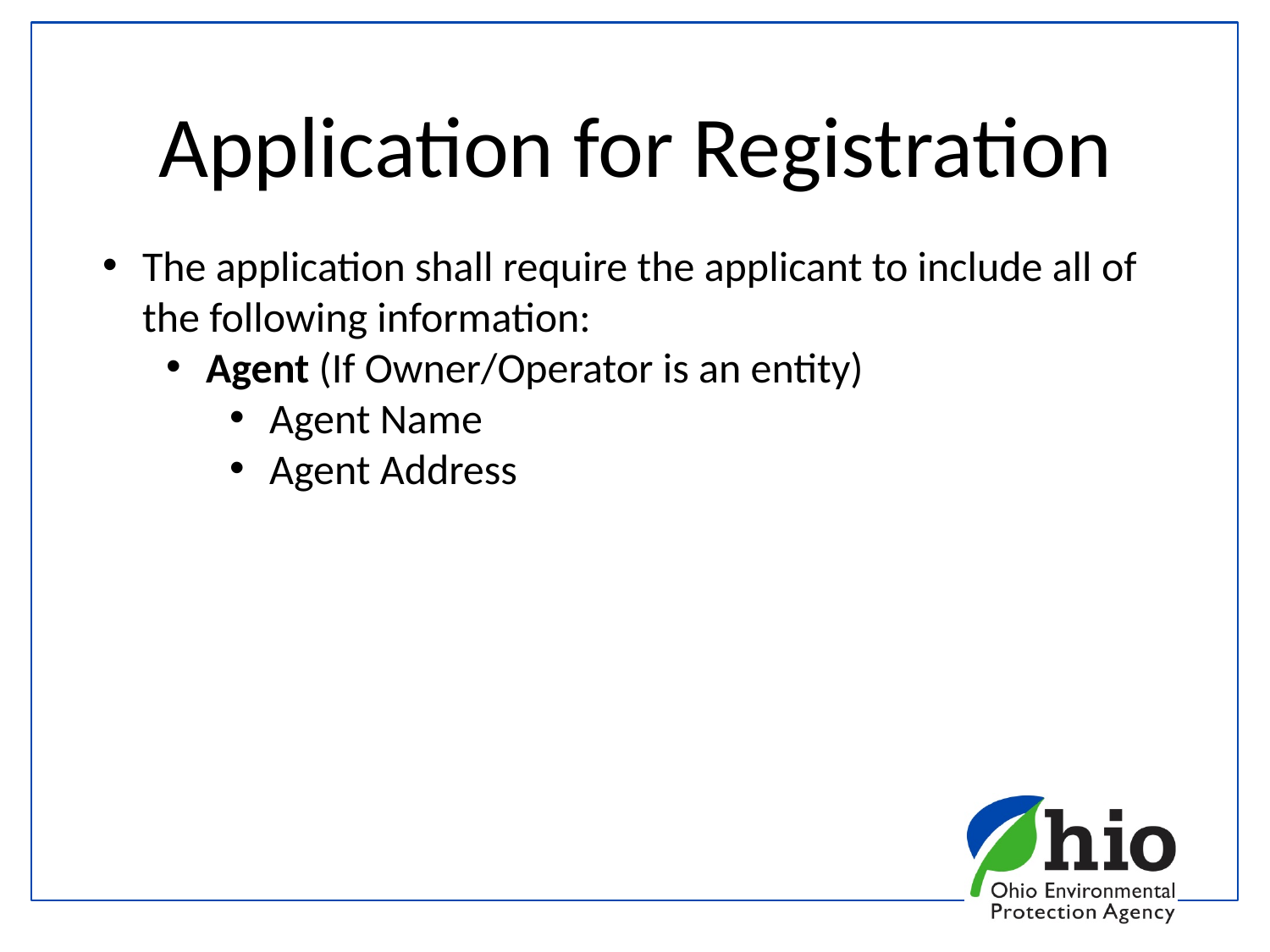

# Application for Registration
The application shall require the applicant to include all of the following information:
Agent (If Owner/Operator is an entity)
Agent Name
Agent Address